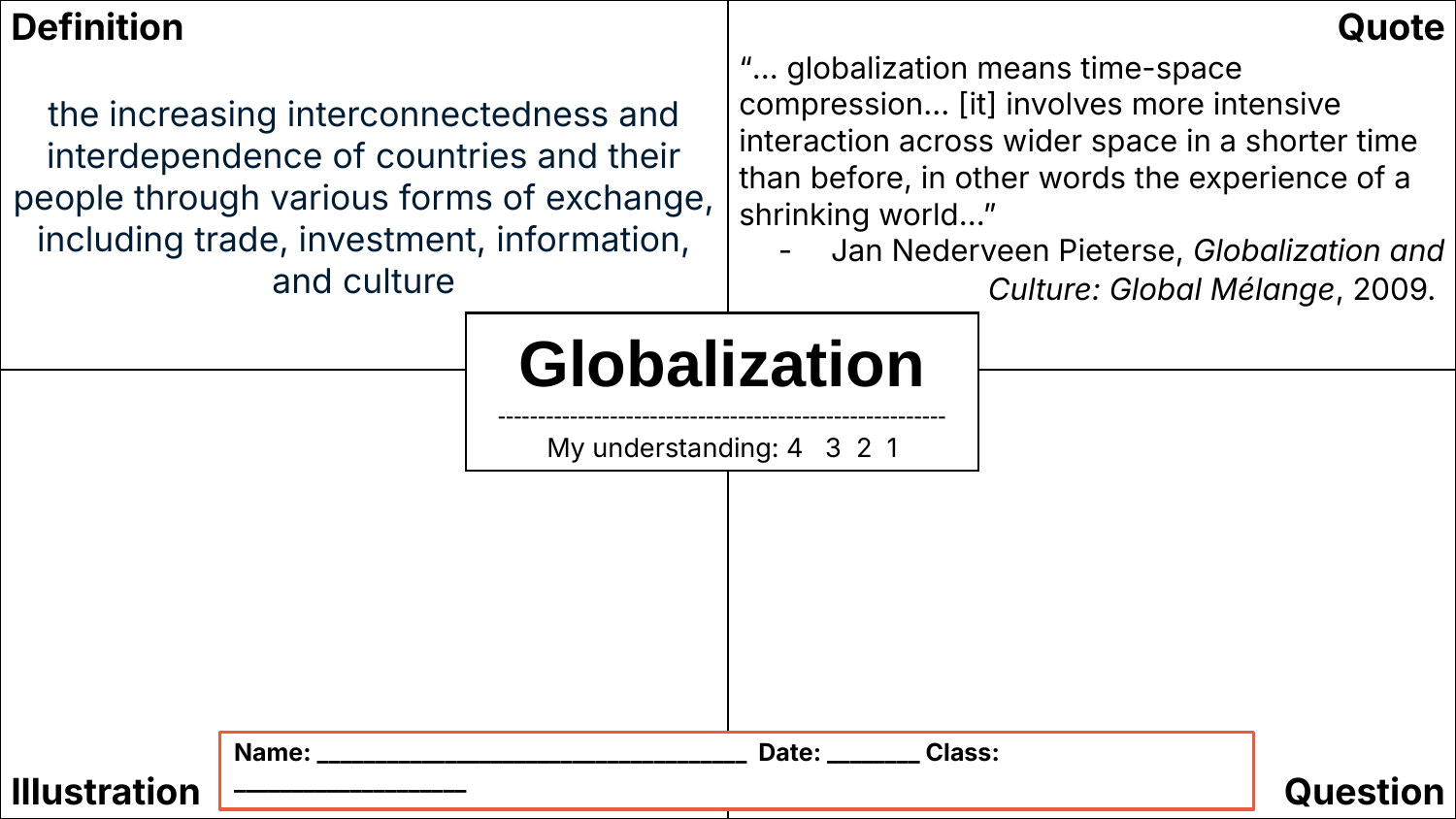

| Definition the increasing interconnectedness and interdependence of countries and their people through various forms of exchange, including trade, investment, information, and culture | Quote “... globalization means time-space compression… [it] involves more intensive interaction across wider space in a shorter time than before, in other words the experience of a shrinking world…” Jan Nederveen Pieterse, Globalization and Culture: Global Mélange, 2009. |
| --- | --- |
| Illustration | Question |
Globalization
--------------------------------------------------------
My understanding: 4   3  2  1
Name: _____________________________________  Date: ________ Class: ____________________